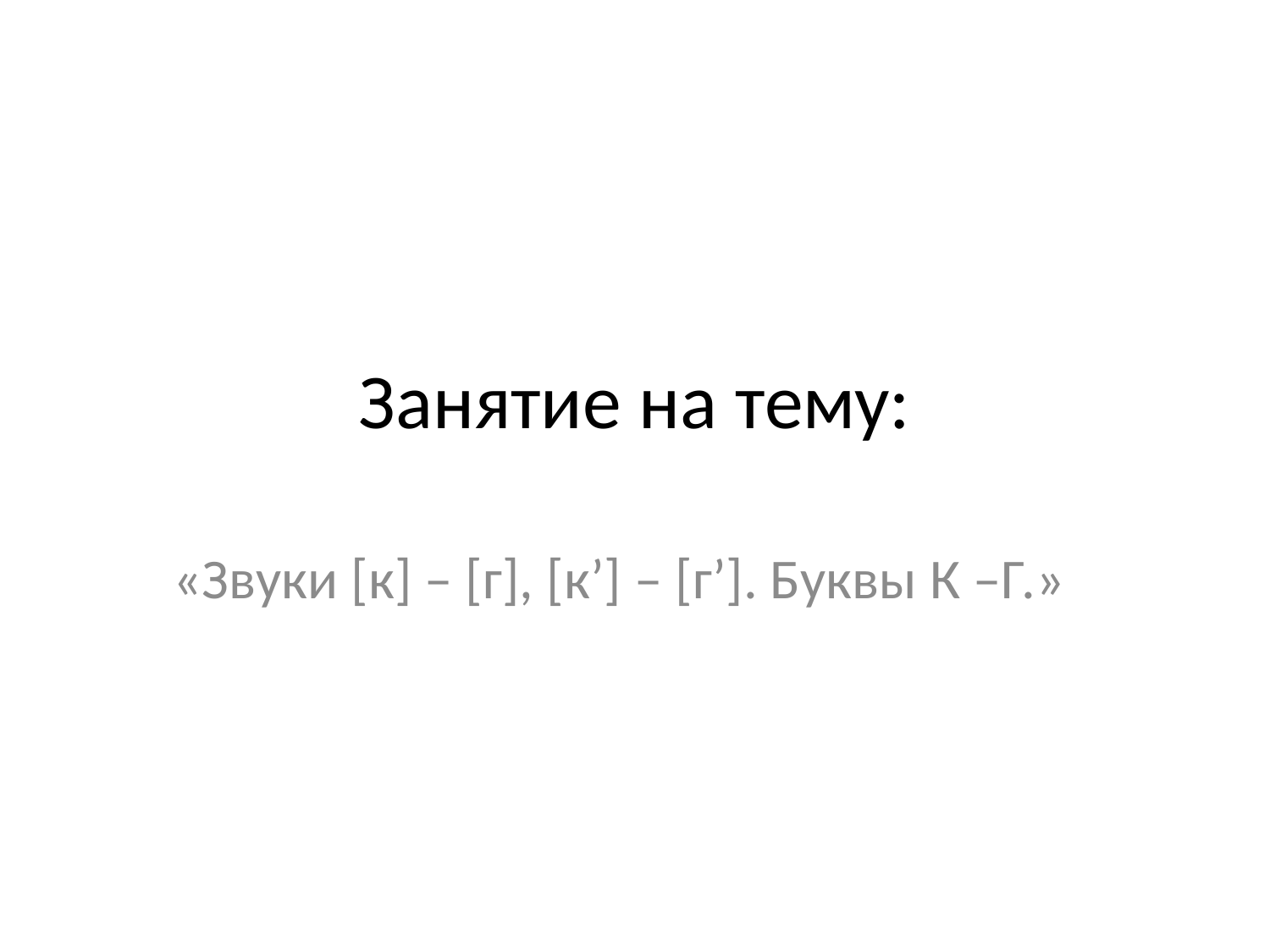

# Занятие на тему:
«Звуки [к] – [г], [к’] – [г’]. Буквы К –Г.»